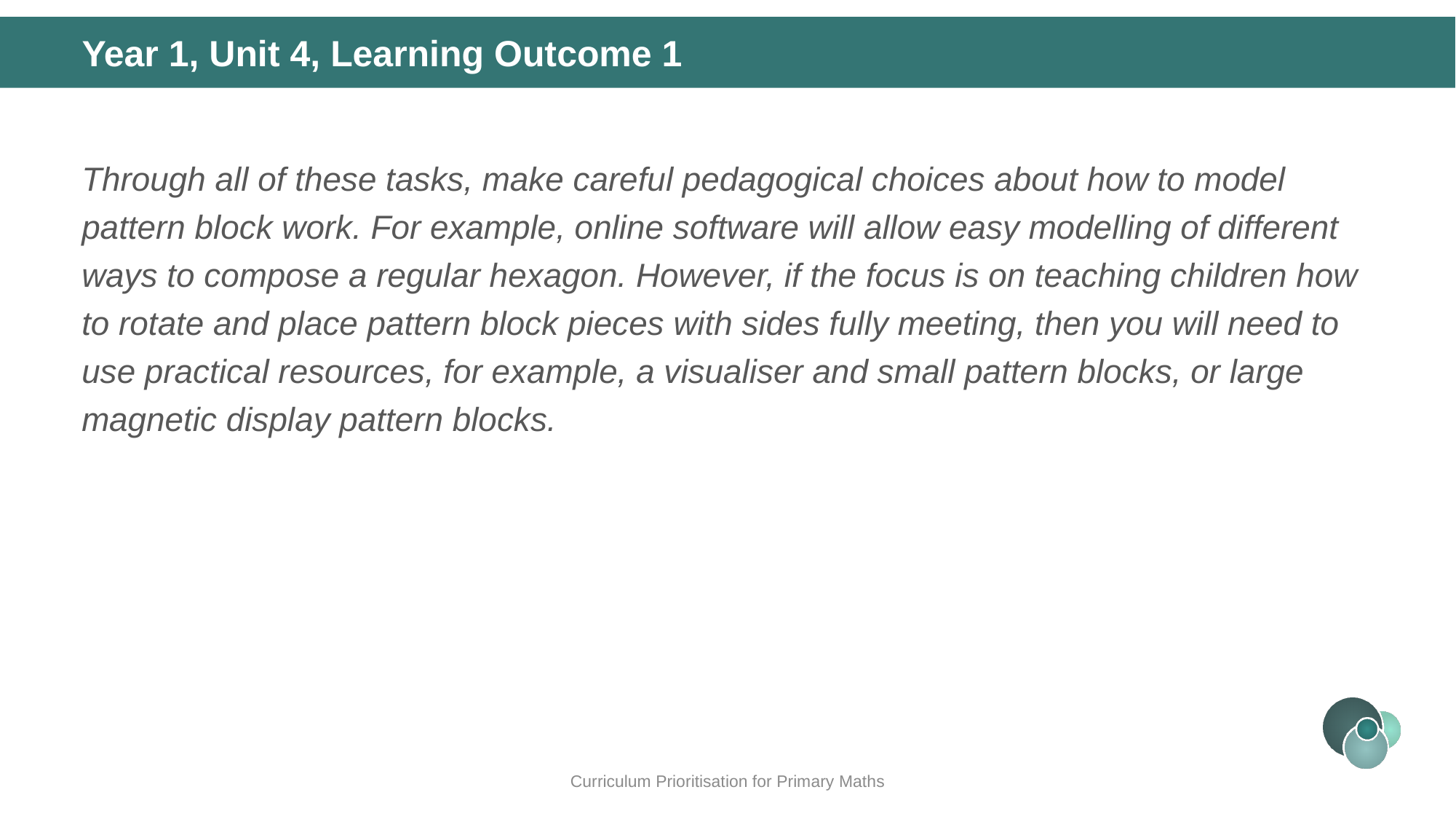

Year 1, Unit 4, Learning Outcome 1
Through all of these tasks, make careful pedagogical choices about how to model pattern block work. For example, online software will allow easy modelling of different ways to compose a regular hexagon. However, if the focus is on teaching children how to rotate and place pattern block pieces with sides fully meeting, then you will need to use practical resources, for example, a visualiser and small pattern blocks, or large magnetic display pattern blocks.

Curriculum Prioritisation for Primary Maths